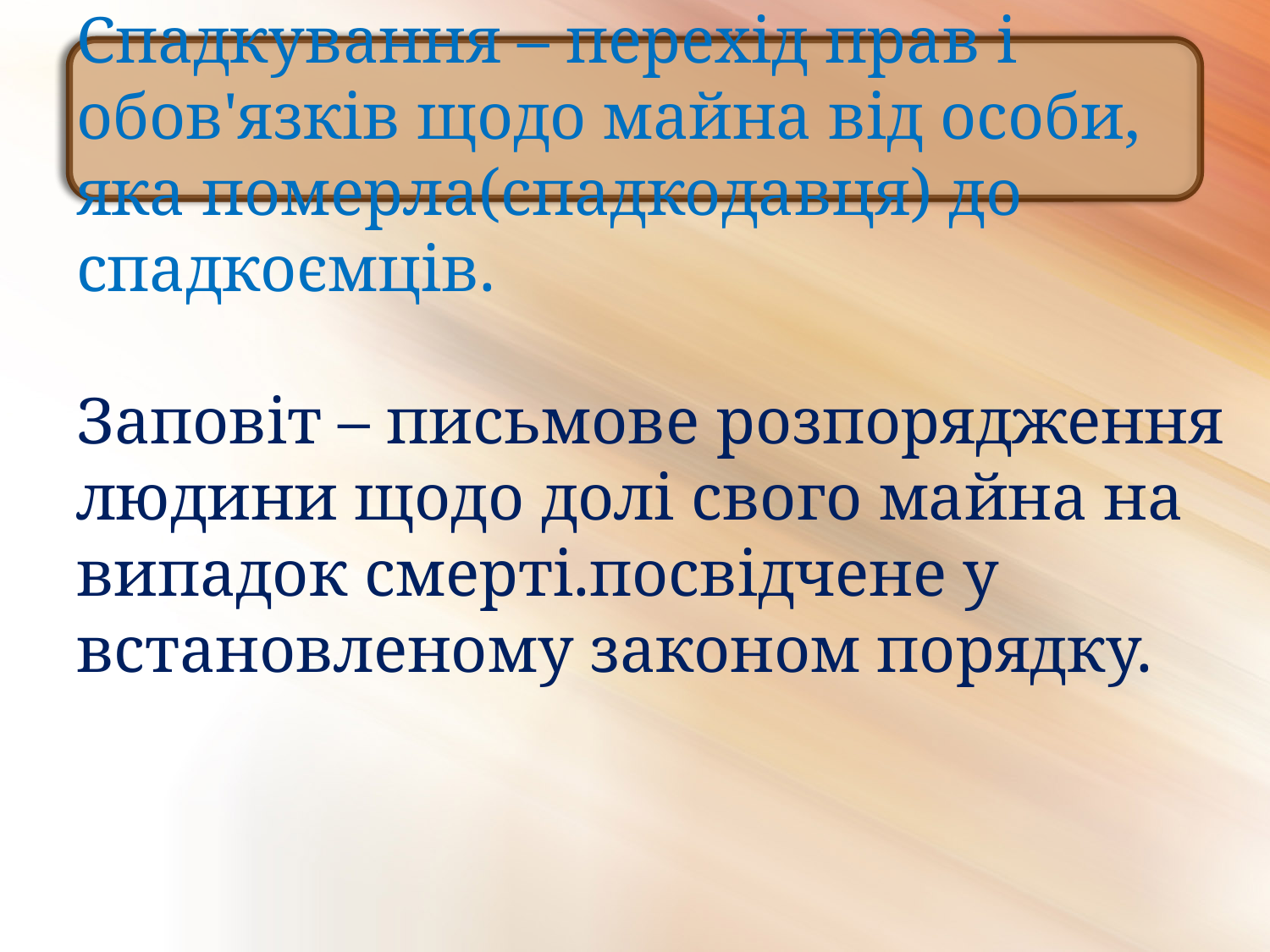

# Спадкування – перехід прав і обов'язків щодо майна від особи, яка померла(спадкодавця) до спадкоємців. Заповіт – письмове розпорядження людини щодо долі свого майна на випадок смерті.посвідчене у встановленому законом порядку.